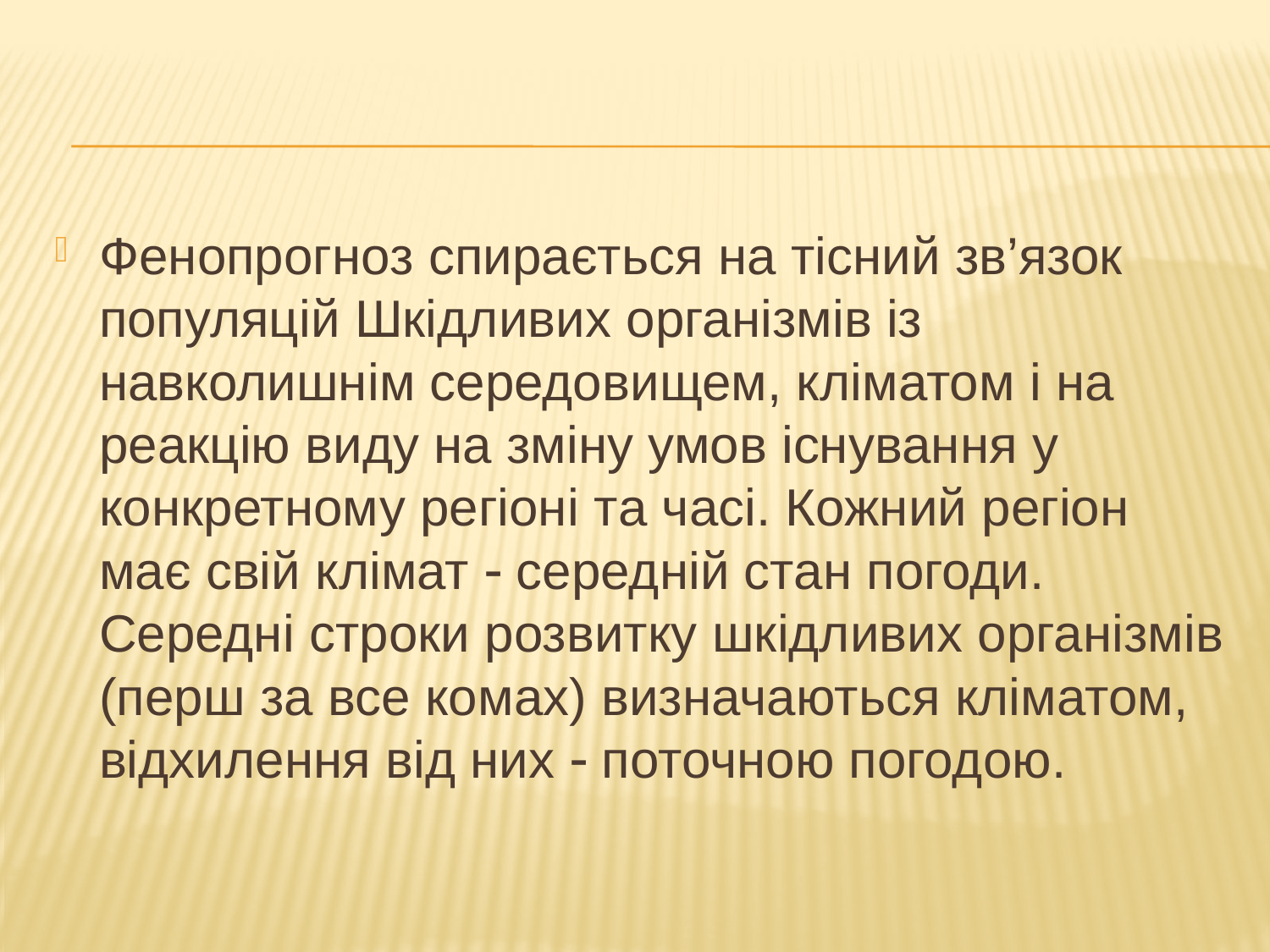

#
Фенопрогноз спирається на тісний зв’язок популяцій Шкідливих організмів із навколишнім середовищем, кліматом і на реакцію виду на зміну умов існування у конкретному регіоні та часі. Кожний регіон має свій клімат − середній стан погоди. Середні строки розвитку шкідливих організмів (перш за все комах) визначаються кліматом, відхилення від них − поточною погодою.